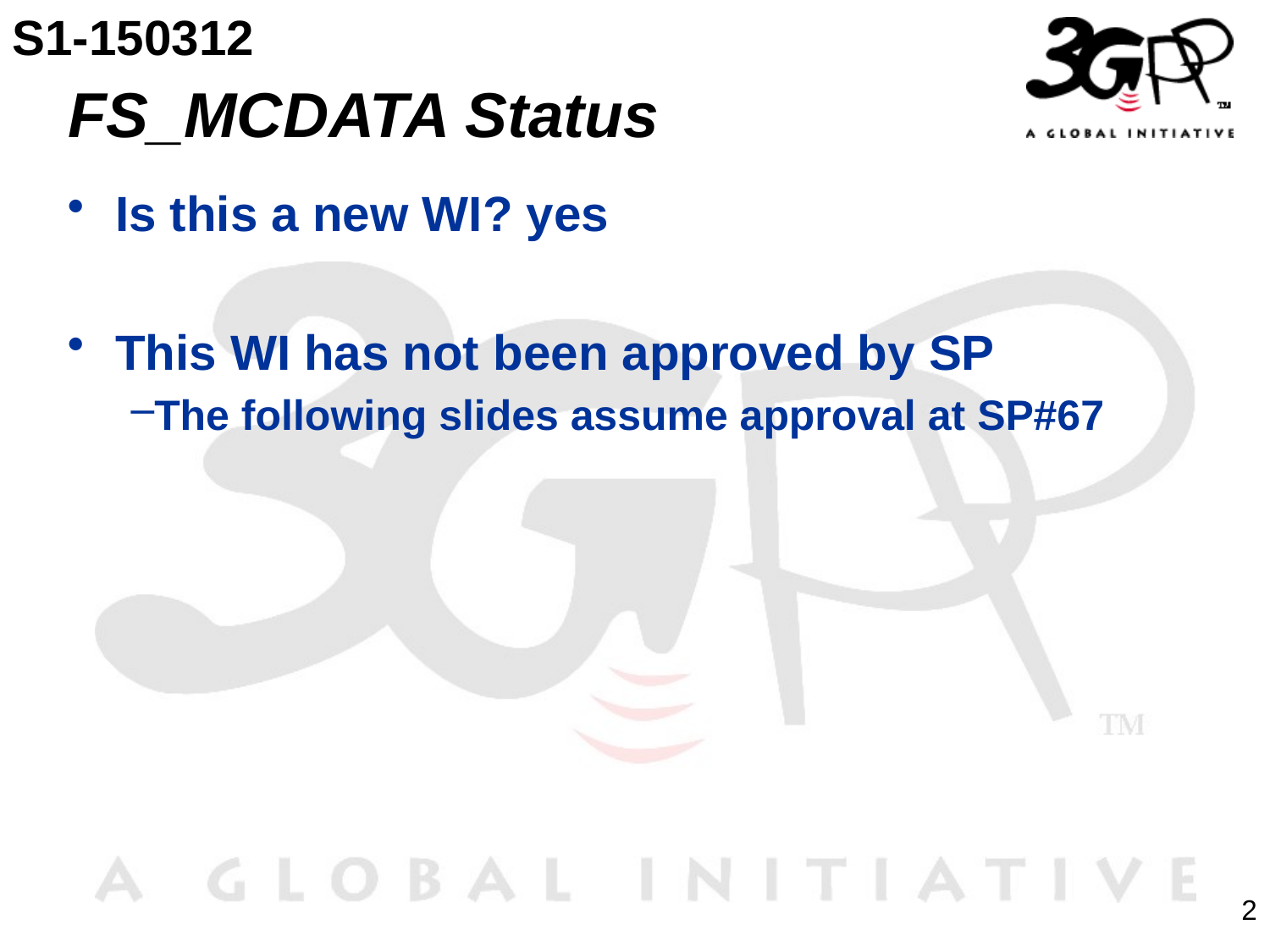

S1-150312
# FS_MCDATA Status
Is this a new WI? yes

This WI has not been approved by SP
The following slides assume approval at SP#67
2